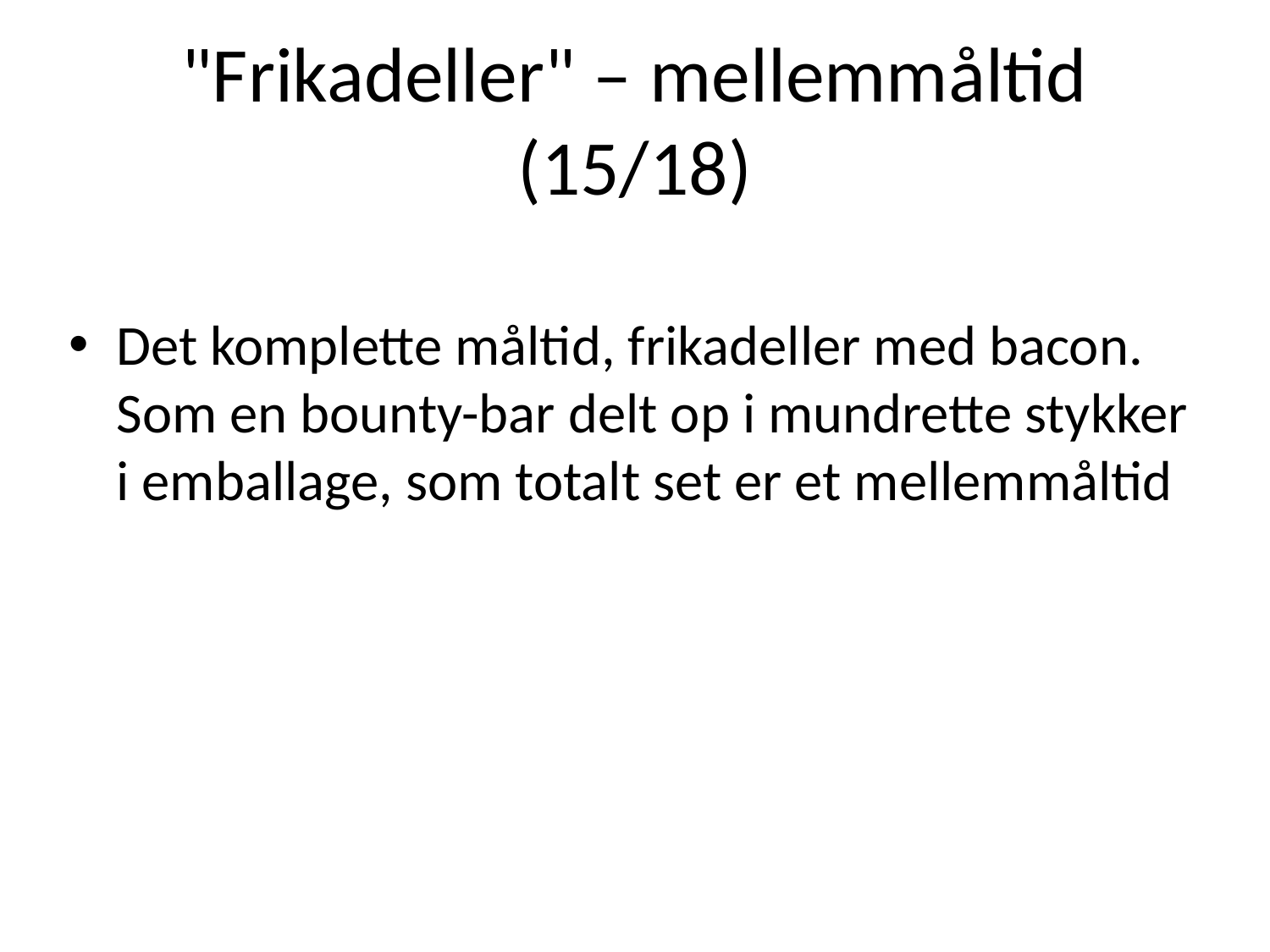

# "Frikadeller" – mellemmåltid (15/18)

Det komplette måltid, frikadeller med bacon. Som en bounty-bar delt op i mundrette stykker i emballage, som totalt set er et mellemmåltid